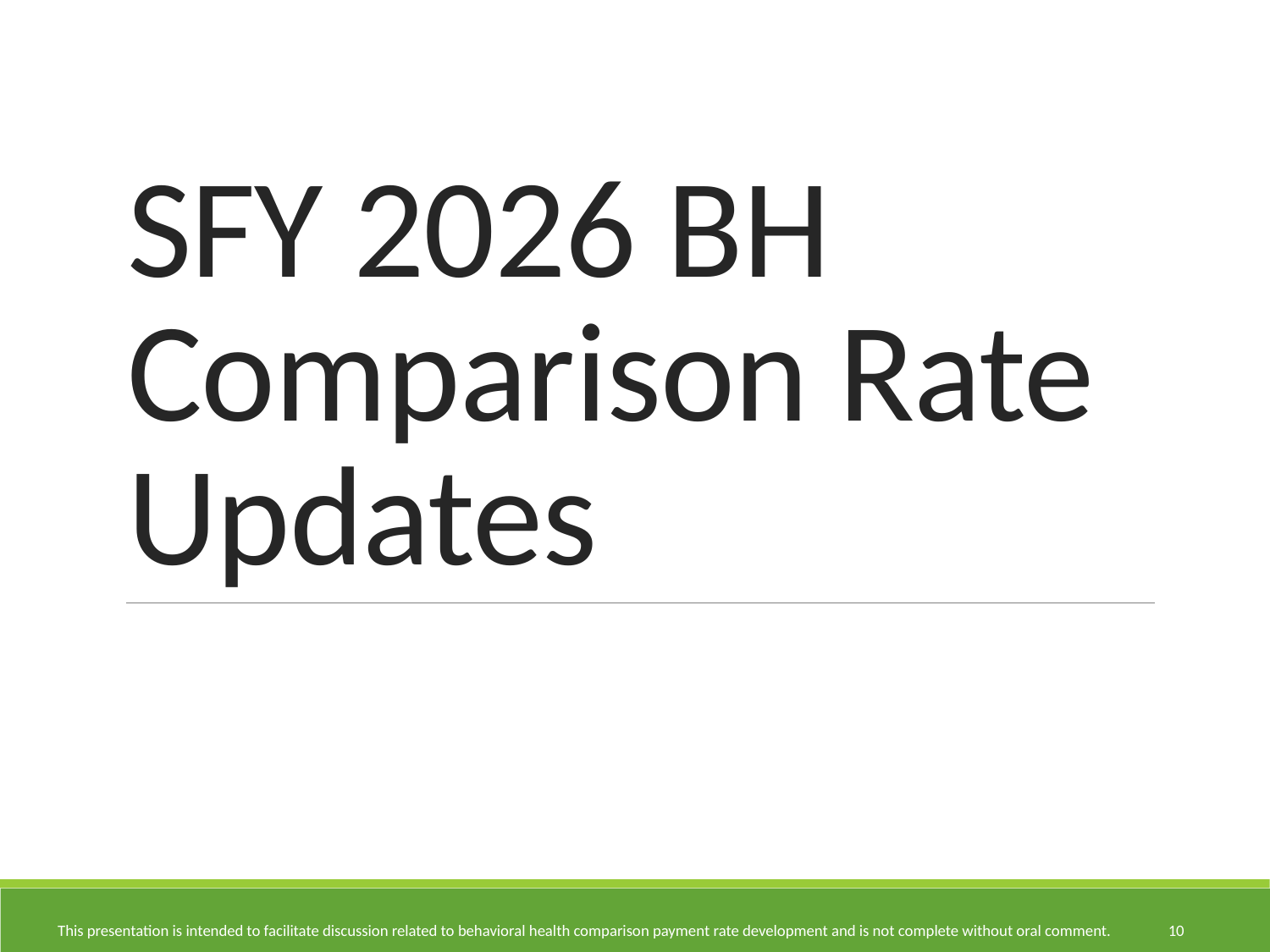

# SFY 2026 BH Comparison Rate Updates
10
This presentation is intended to facilitate discussion related to behavioral health comparison payment rate development and is not complete without oral comment.